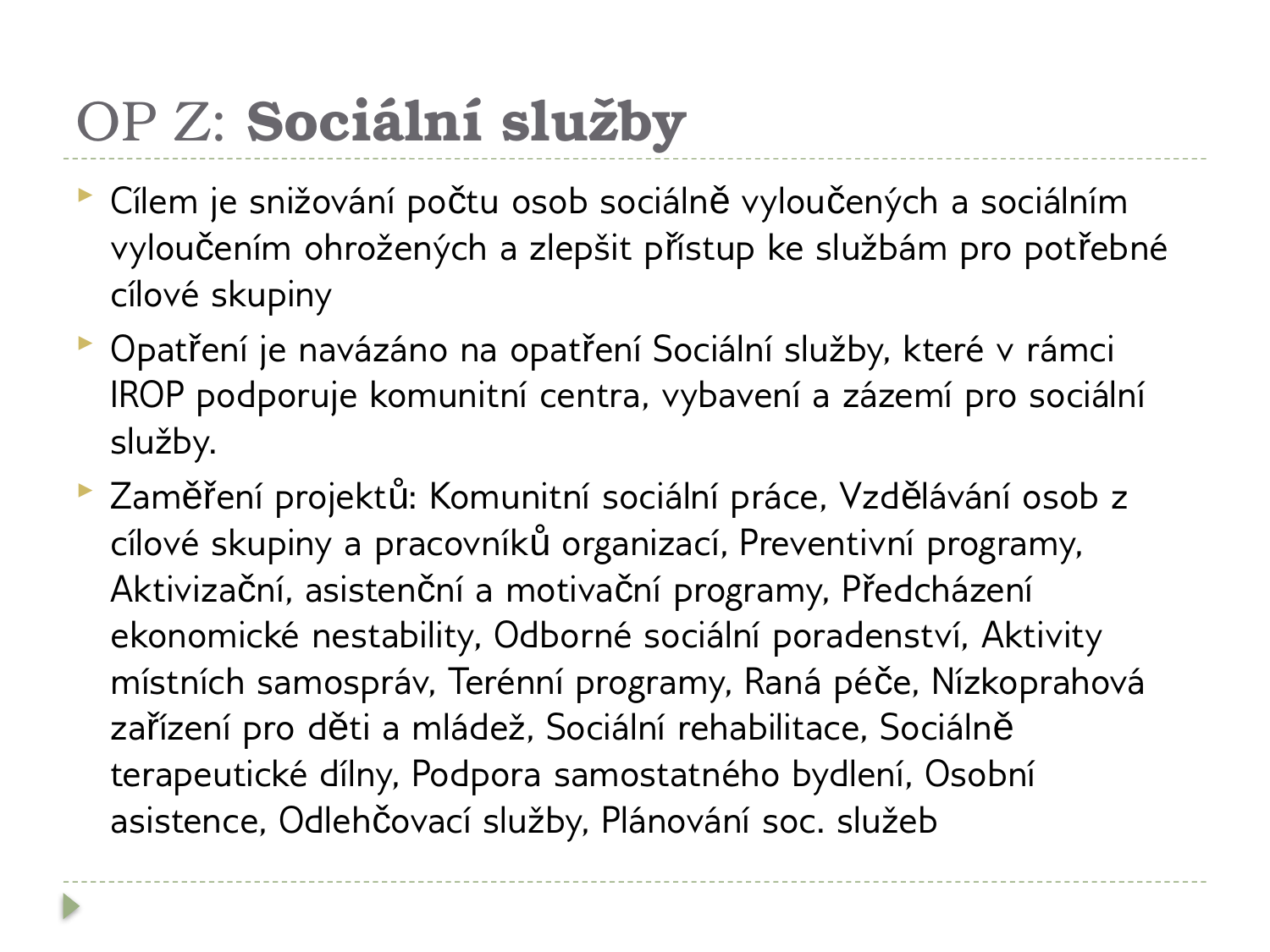

# OP Z: Sociální služby
Cílem je snižování počtu osob sociálně vyloučených a sociálním vyloučením ohrožených a zlepšit přístup ke službám pro potřebné cílové skupiny
Opatření je navázáno na opatření Sociální služby, které v rámci IROP podporuje komunitní centra, vybavení a zázemí pro sociální služby.
Zaměření projektů: Komunitní sociální práce, Vzdělávání osob z cílové skupiny a pracovníků organizací, Preventivní programy, Aktivizační, asistenční a motivační programy, Předcházení ekonomické nestability, Odborné sociální poradenství, Aktivity místních samospráv, Terénní programy, Raná péče, Nízkoprahová zařízení pro děti a mládež, Sociální rehabilitace, Sociálně terapeutické dílny, Podpora samostatného bydlení, Osobní asistence, Odlehčovací služby, Plánování soc. služeb